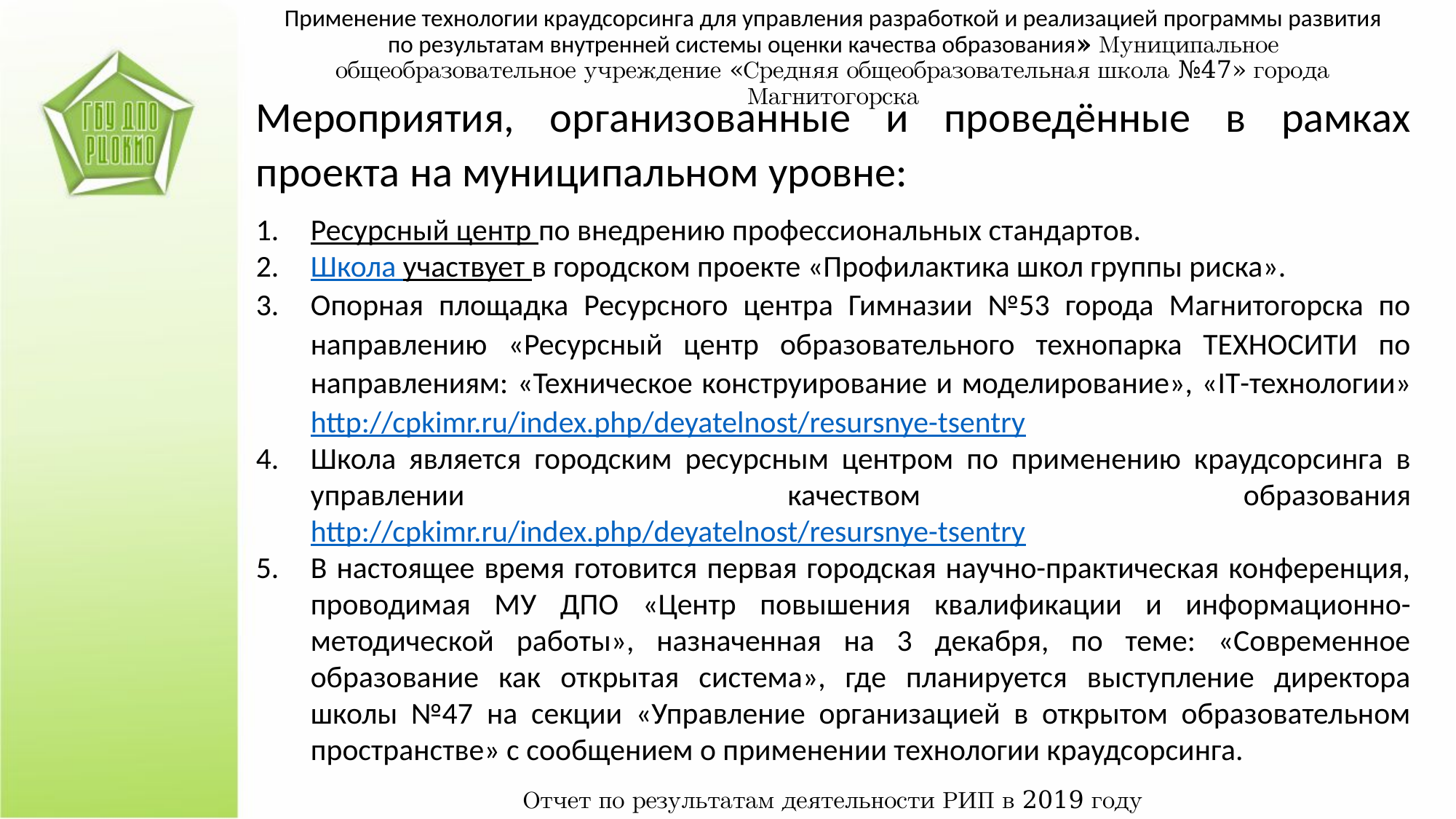

Применение технологии краудсорсинга для управления разработкой и реализацией программы развития по результатам внутренней системы оценки качества образования» Муниципальное общеобразовательное учреждение «Средняя общеобразовательная школа №47» города Магнитогорска
Мероприятия, организованные и проведённые в рамках проекта на муниципальном уровне:
Ресурсный центр по внедрению профессиональных стандартов.
Школа участвует в городском проекте «Профилактика школ группы риска».
Опорная площадка Ресурсного центра Гимназии №53 города Магнитогорска по направлению «Ресурсный центр образовательного технопарка ТЕХНОСИТИ по направлениям: «Техническое конструирование и моделирование», «IT-технологии» http://cpkimr.ru/index.php/deyatelnost/resursnye-tsentry
Школа является городским ресурсным центром по применению краудсорсинга в управлении качеством образования http://cpkimr.ru/index.php/deyatelnost/resursnye-tsentry
В настоящее время готовится первая городская научно-практическая конференция, проводимая МУ ДПО «Центр повышения квалификации и информационно-методической работы», назначенная на 3 декабря, по теме: «Современное образование как открытая система», где планируется выступление директора школы №47 на секции «Управление организацией в открытом образовательном пространстве» с сообщением о применении технологии краудсорсинга.

Отчет по результатам деятельности РИП в 2019 году